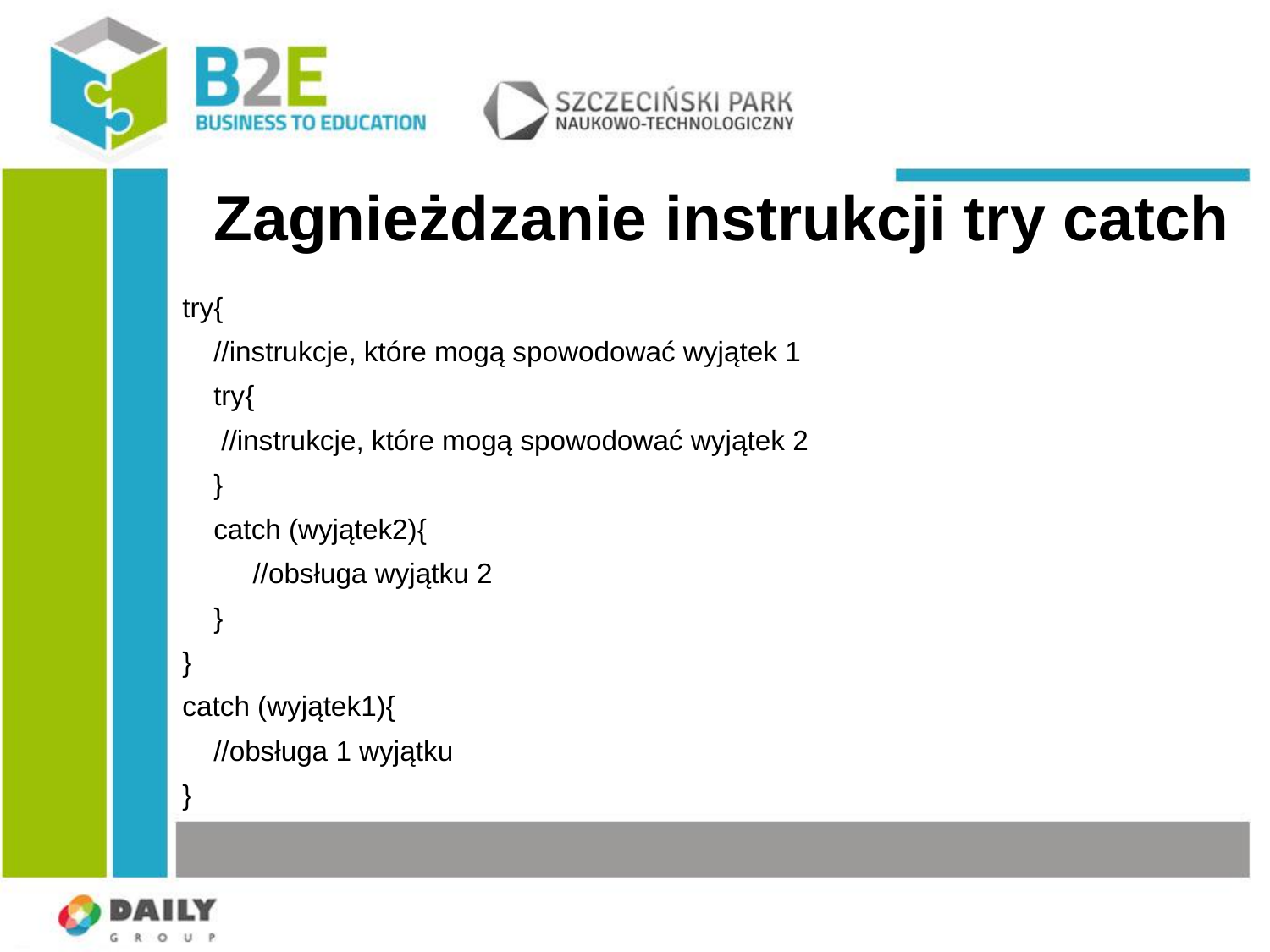

Zagnieżdzanie instrukcji try catch
try{
    //instrukcje, które mogą spowodować wyjątek 1
    try{
     //instrukcje, które mogą spowodować wyjątek 2
    }
    catch (wyjątek2){
         //obsługa wyjątku 2
    }
}
catch (wyjątek1){
    //obsługa 1 wyjątku
}